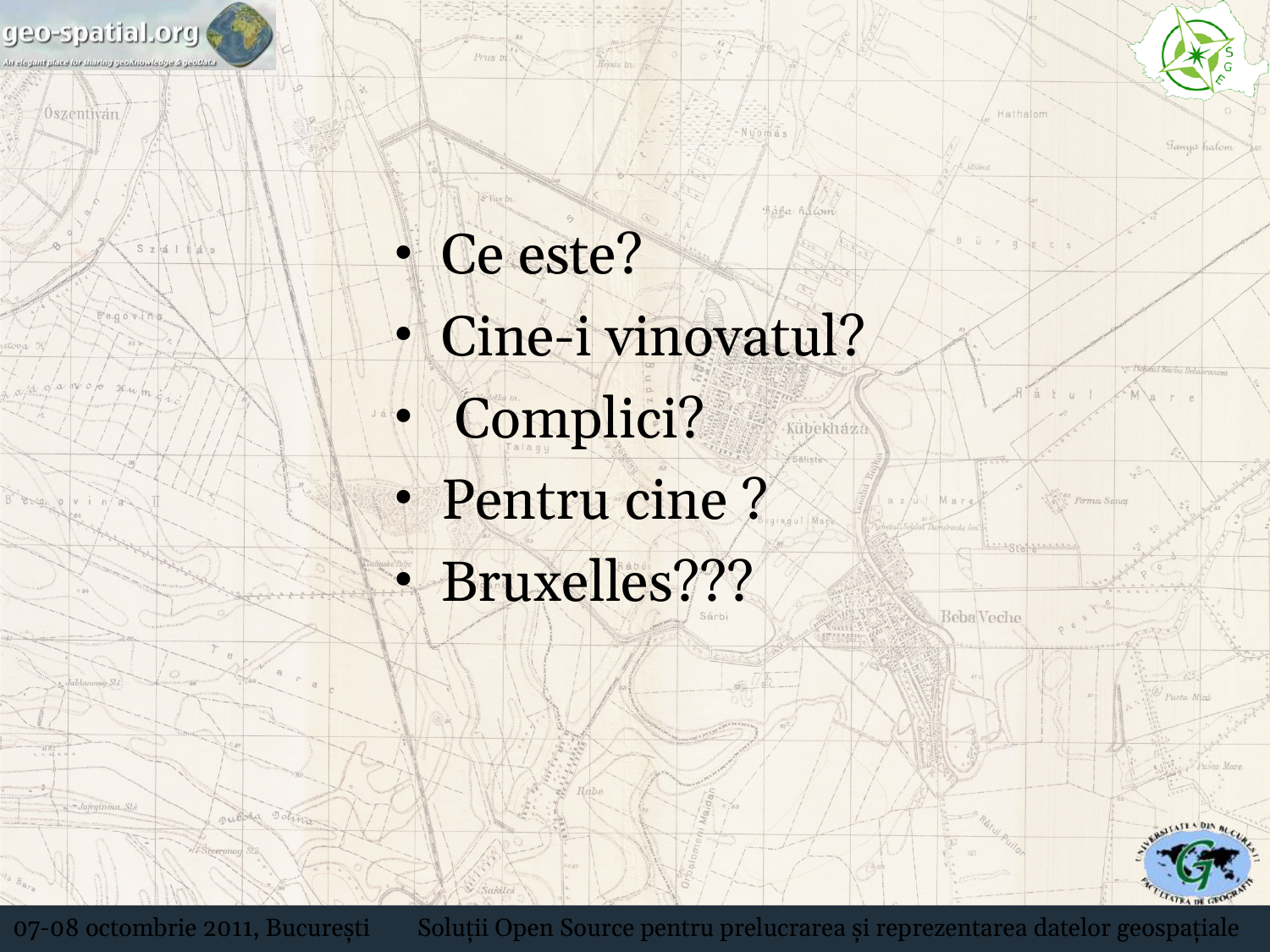

Ce este?
Cine-i vinovatul?
 Complici?
Pentru cine ?
Bruxelles???

07-08 octombrie 2011, Bucureşti        Soluţii Open Source pentru prelucrarea şi reprezentarea datelor geospaţiale